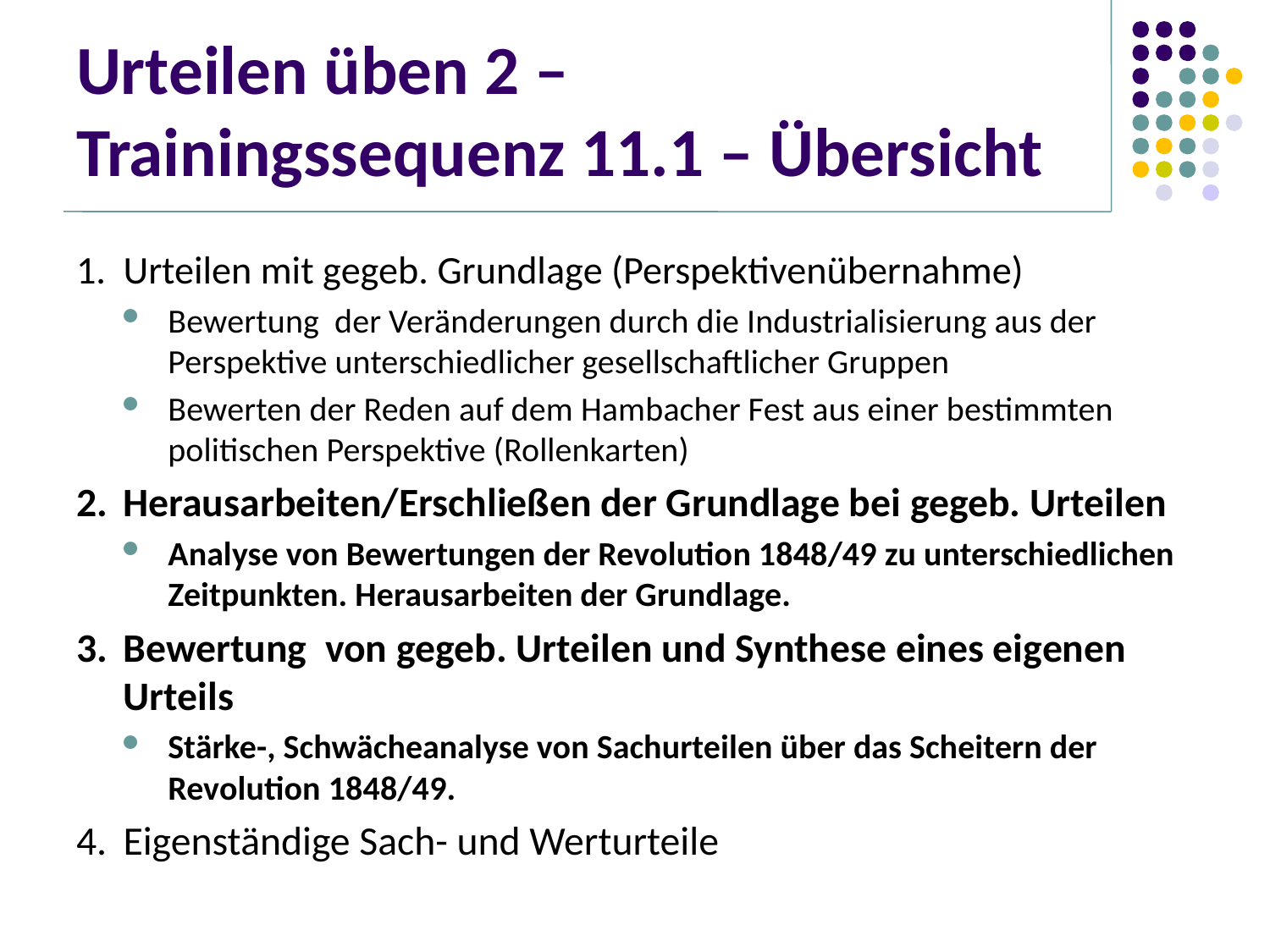

# Urteilen üben 2 – Trainingssequenz 11.1 – Übersicht
Urteilen mit gegeb. Grundlage (Perspektivenübernahme)
Bewertung  der Veränderungen durch die Industrialisierung aus der Perspektive unterschiedlicher gesellschaftlicher Gruppen
Bewerten der Reden auf dem Hambacher Fest aus einer bestimmten politischen Perspektive (Rollenkarten)
Herausarbeiten/Erschließen der Grundlage bei gegeb. Urteilen
Analyse von Bewertungen der Revolution 1848/49 zu unterschiedlichen Zeitpunkten. Herausarbeiten der Grundlage.
Bewertung  von gegeb. Urteilen und Synthese eines eigenen Urteils
Stärke-, Schwächeanalyse von Sachurteilen über das Scheitern der Revolution 1848/49.
Eigenständige Sach- und Werturteile